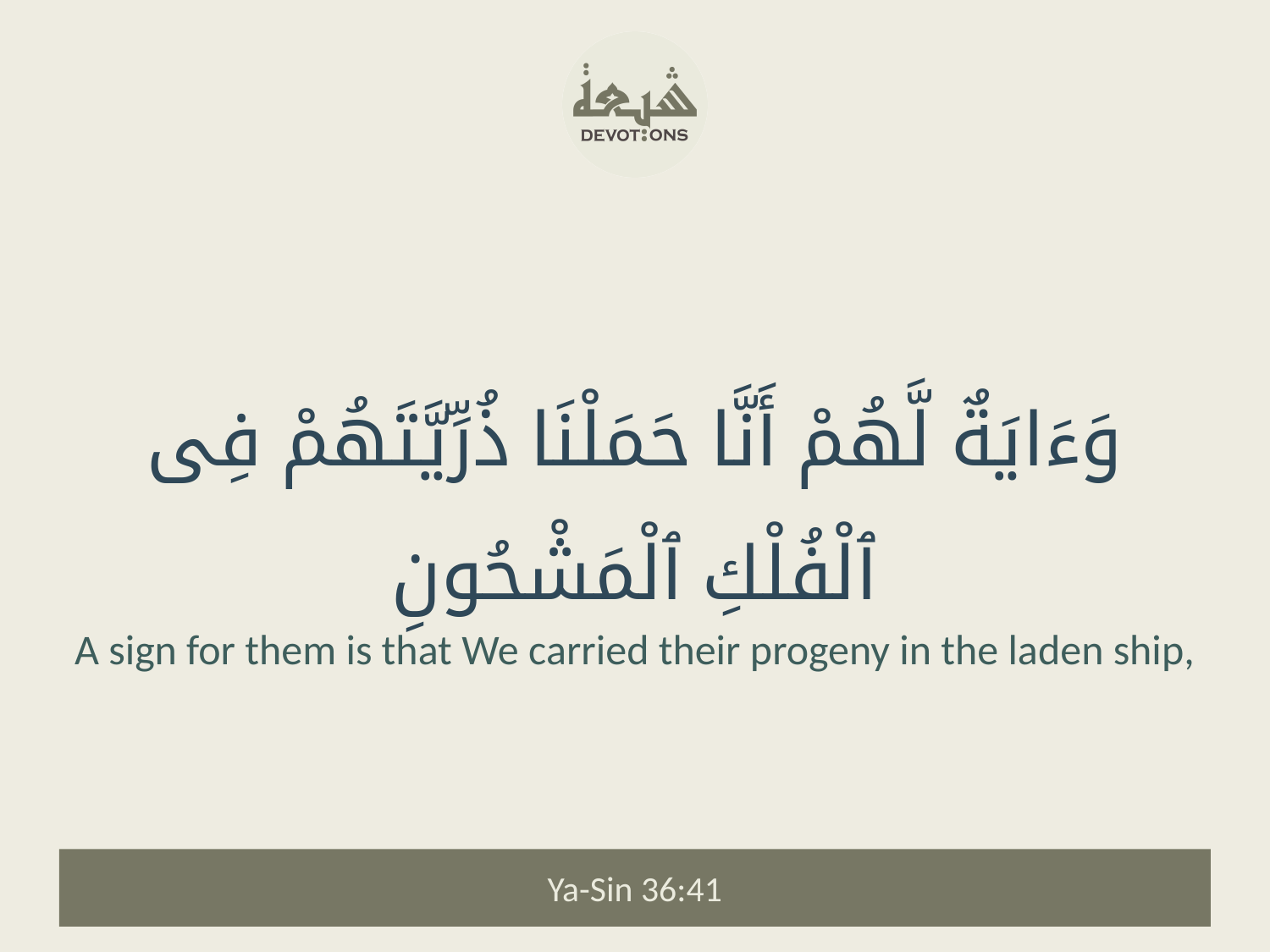

وَءَايَةٌ لَّهُمْ أَنَّا حَمَلْنَا ذُرِّيَّتَهُمْ فِى ٱلْفُلْكِ ٱلْمَشْحُونِ
A sign for them is that We carried their progeny in the laden ship,
Ya-Sin 36:41